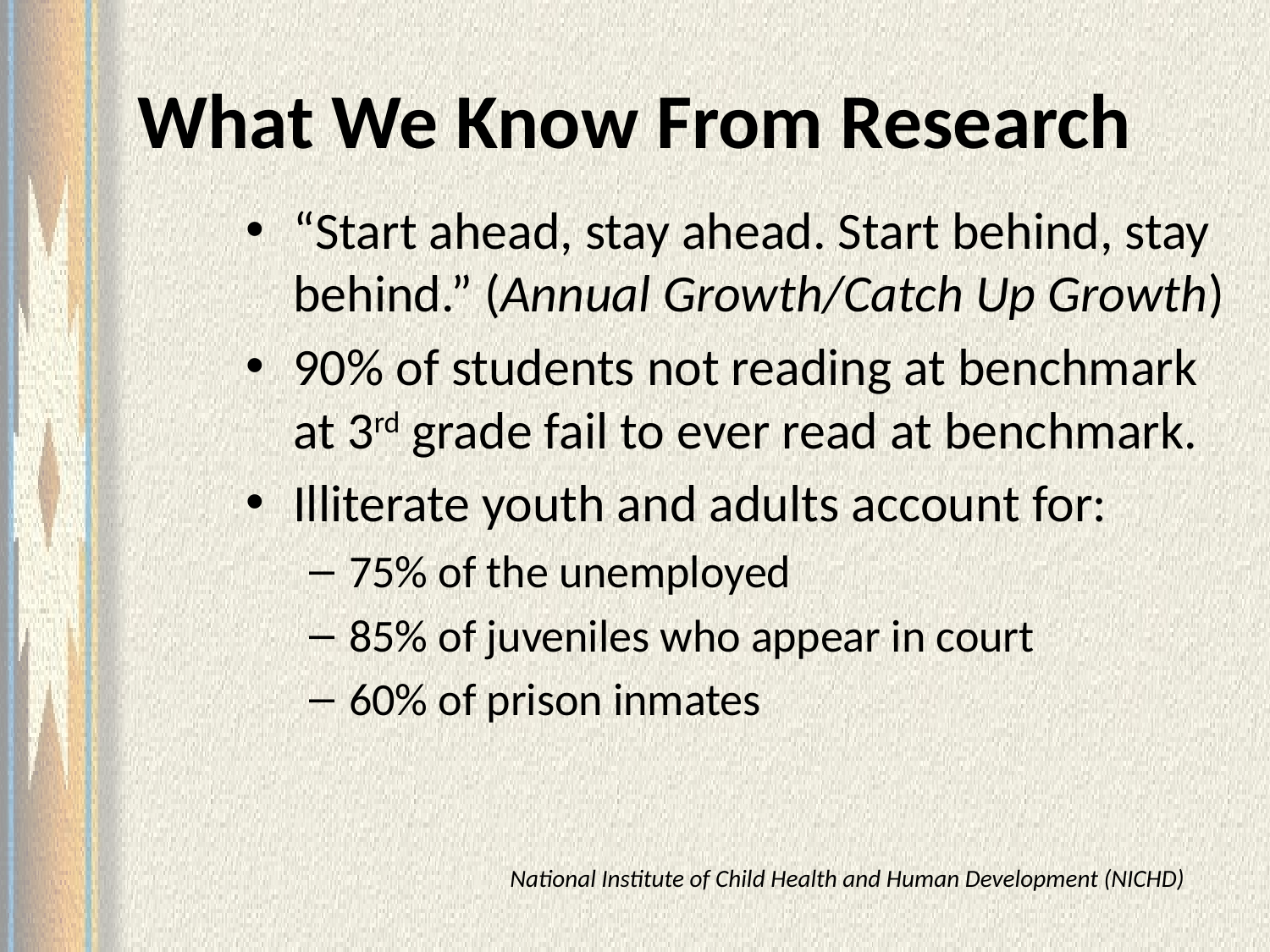

# What We Know From Research
“Start ahead, stay ahead. Start behind, stay behind.” (Annual Growth/Catch Up Growth)
90% of students not reading at benchmark at 3rd grade fail to ever read at benchmark.
Illiterate youth and adults account for:
75% of the unemployed
85% of juveniles who appear in court
60% of prison inmates
National Institute of Child Health and Human Development (NICHD)